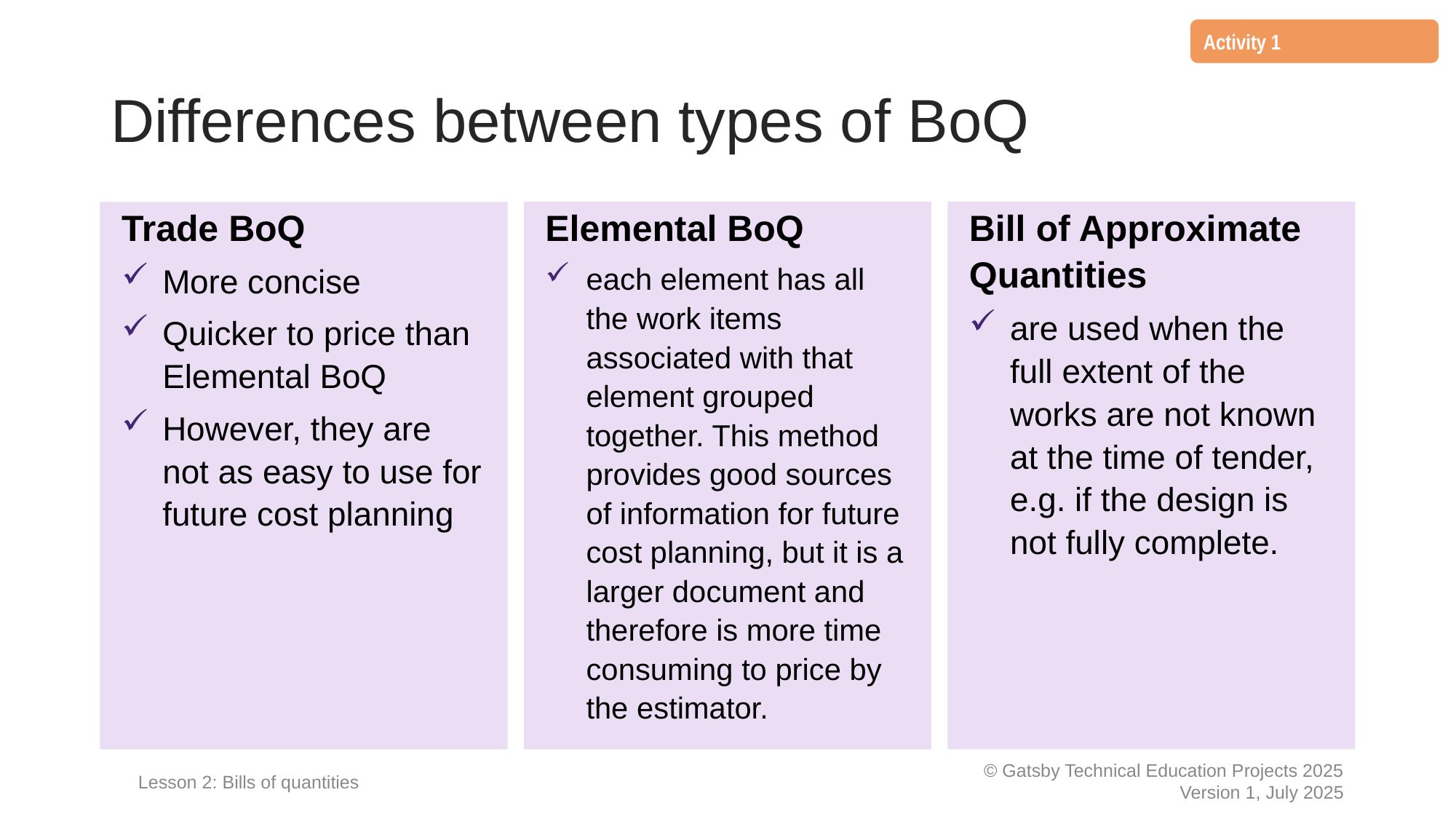

Activity 1
# Differences between types of BoQ
Elemental BoQ
each element has all the work items associated with that element grouped together. This method provides good sources of information for future cost planning, but it is a larger document and therefore is more time consuming to price by the estimator.
Bill of Approximate Quantities
are used when the full extent of the works are not known at the time of tender, e.g. if the design is not fully complete.
Trade BoQ
More concise
Quicker to price than Elemental BoQ
However, they are not as easy to use for future cost planning
Lesson 2: Bills of quantities